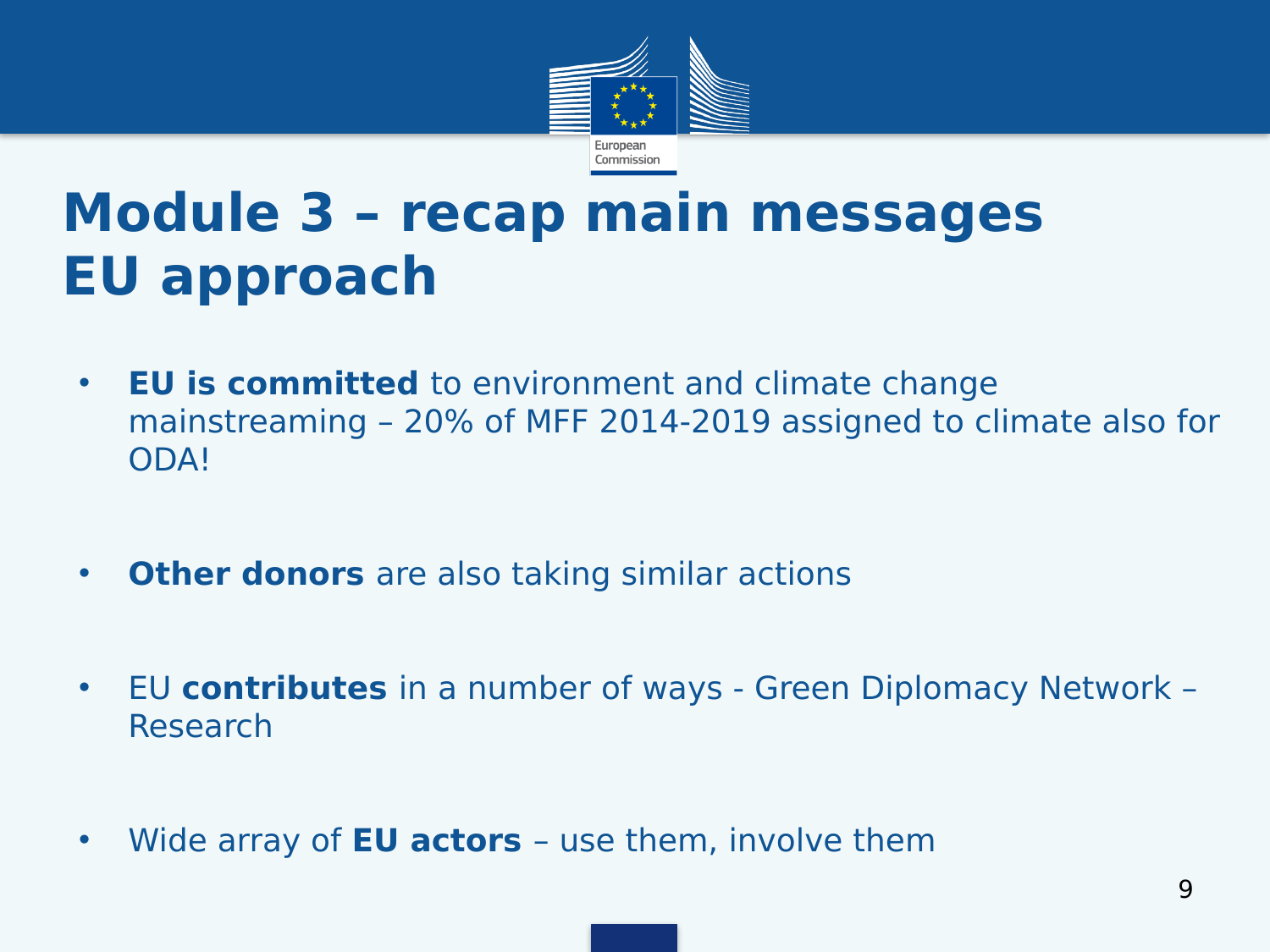

# Module 3 – recap main messages EU approach

EU is committed to environment and climate change mainstreaming – 20% of MFF 2014-2019 assigned to climate also for ODA!

Other donors are also taking similar actions

EU contributes in a number of ways - Green Diplomacy Network – Research

Wide array of EU actors – use them, involve them
9